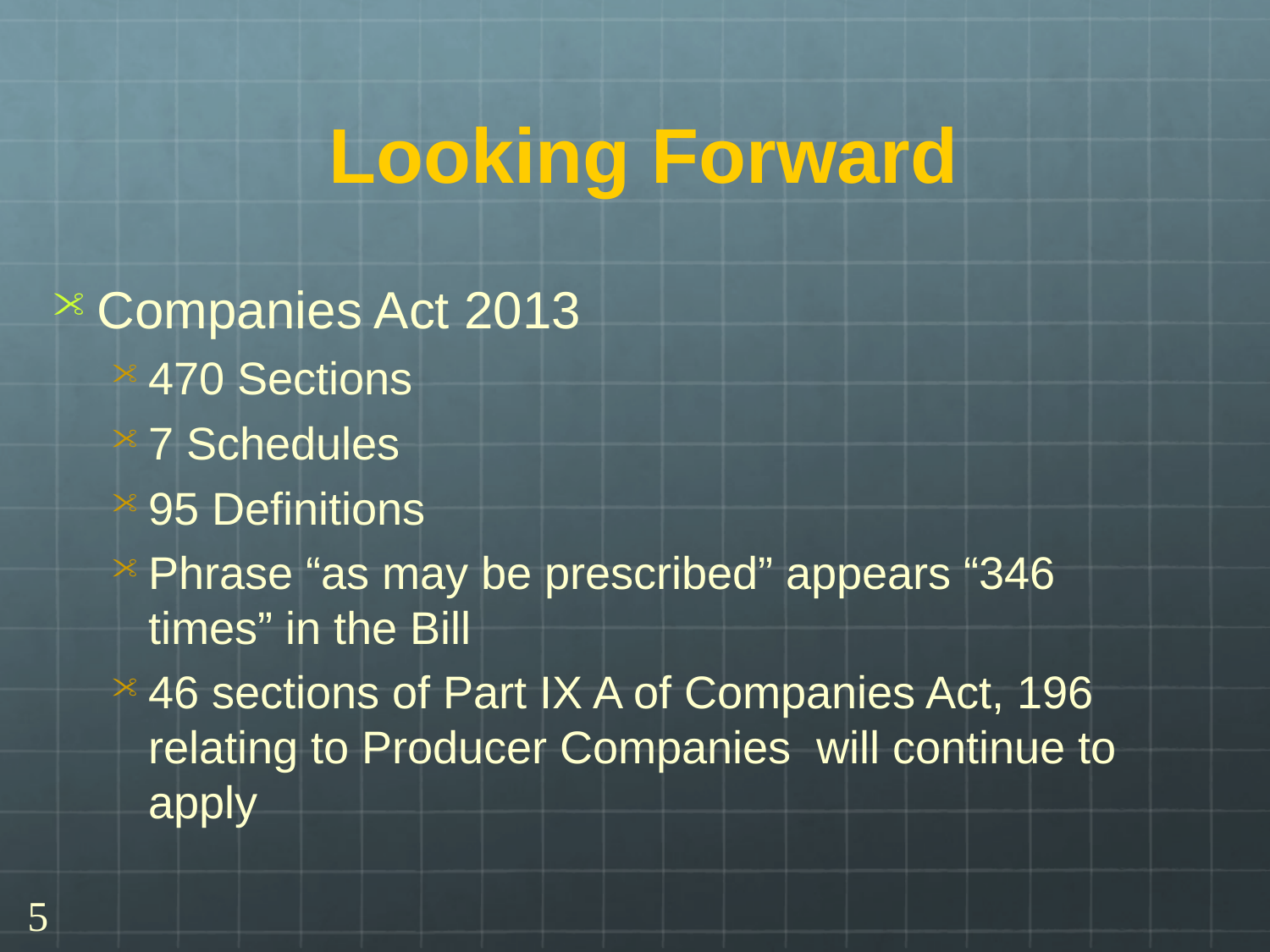

# Looking Forward
Companies Act 2013
470 Sections
7 Schedules
95 Definitions
Phrase “as may be prescribed” appears “346   times” in the Bill
46 sections of Part IX A of Companies Act, 196 relating to Producer Companies  will continue to apply

5